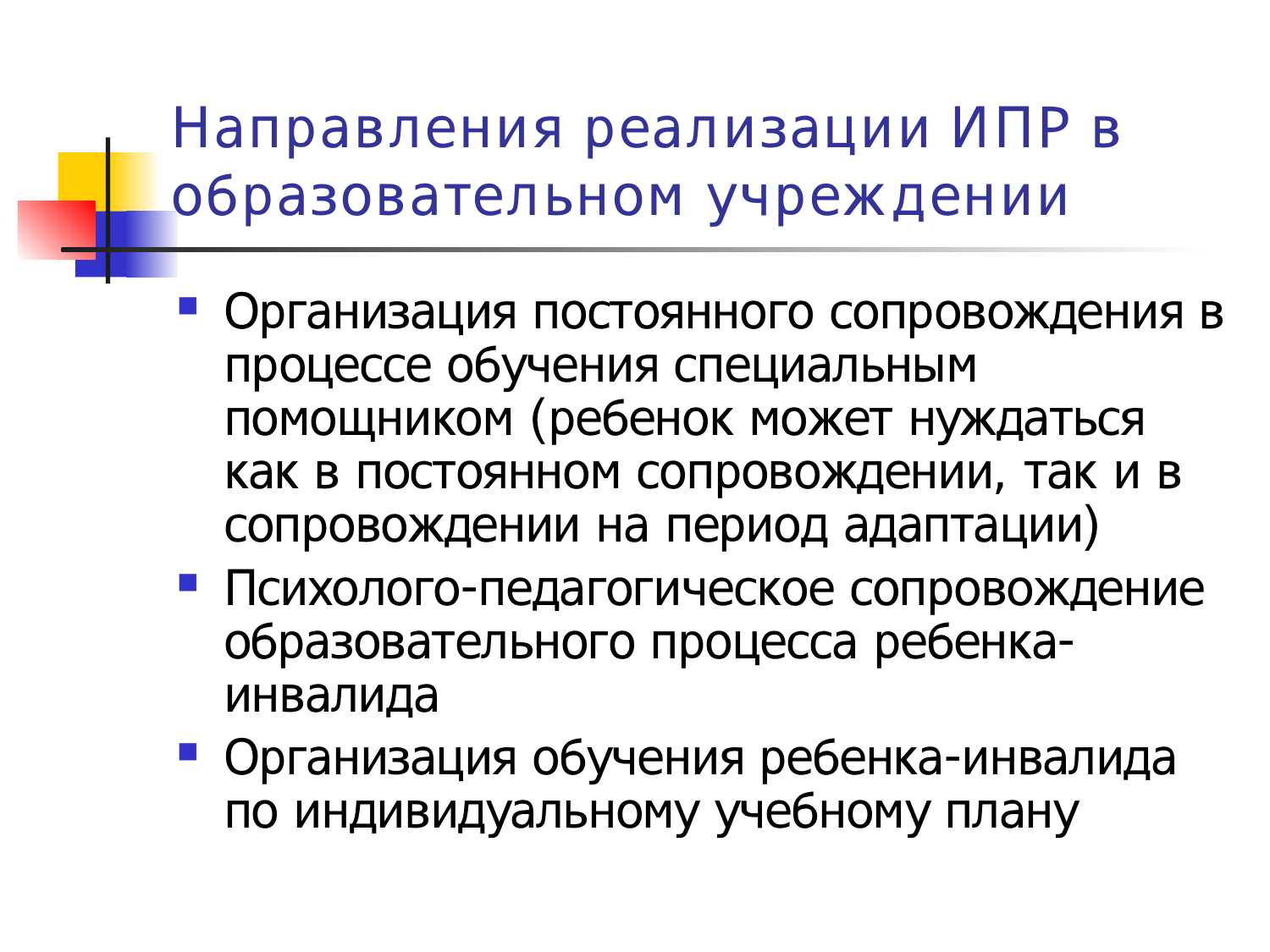

# Направления реализации ИПР в образовательном учреждении
Организация постоянного сопровождения в процессе обучения специальным помощником (ребенок может нуждаться как в постоянном сопровождении, так и в сопровождении на период адаптации)
Психолого-педагогическое сопровождение образовательного процесса ребенка-инвалида
Организация обучения ребенка-инвалида по индивидуальному учебному плану